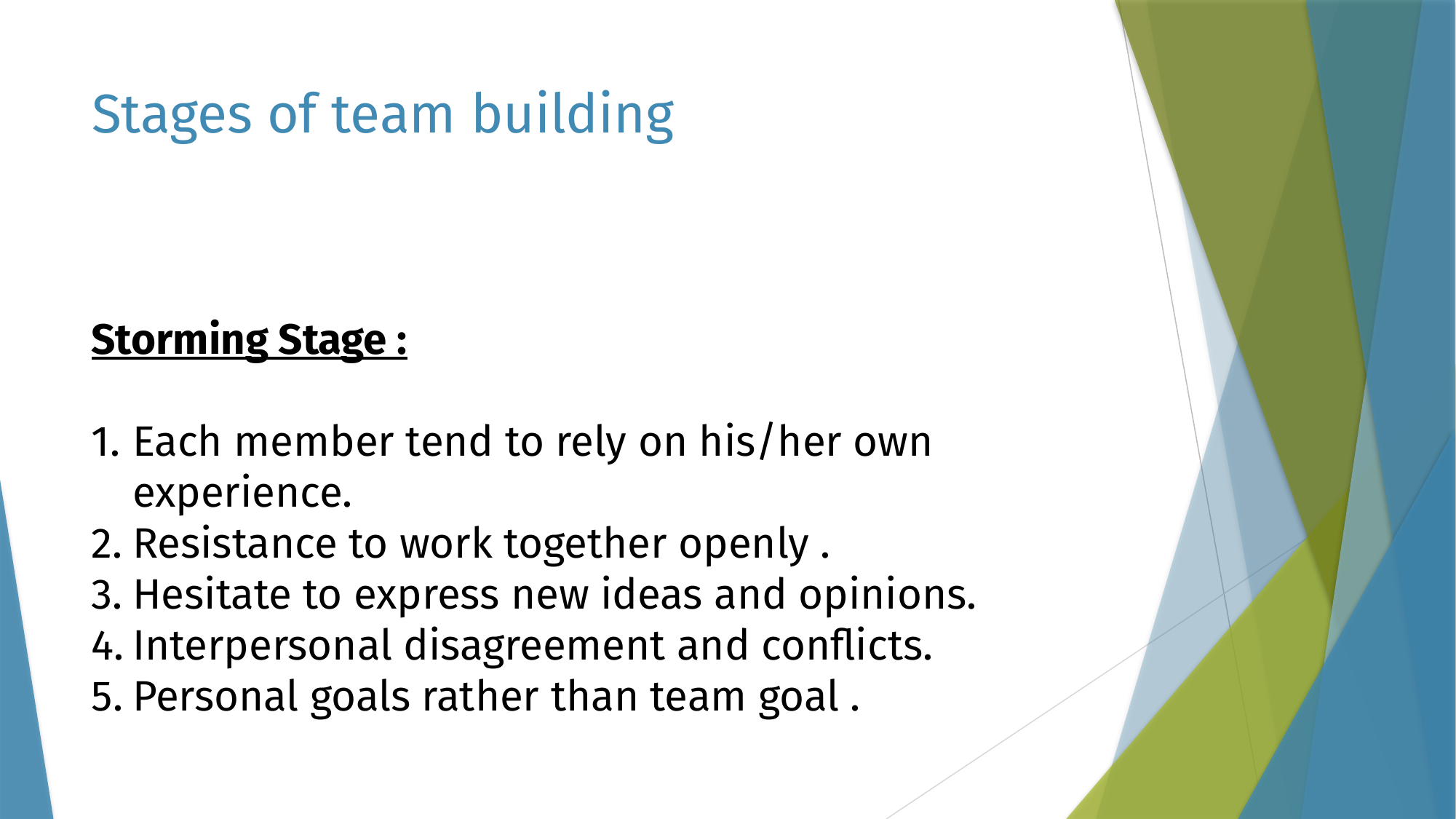

# Stages of team building

Storming Stage :

Each member tend to rely on his/her own experience.
Resistance to work together openly .
Hesitate to express new ideas and opinions.
Interpersonal disagreement and conflicts.
Personal goals rather than team goal .